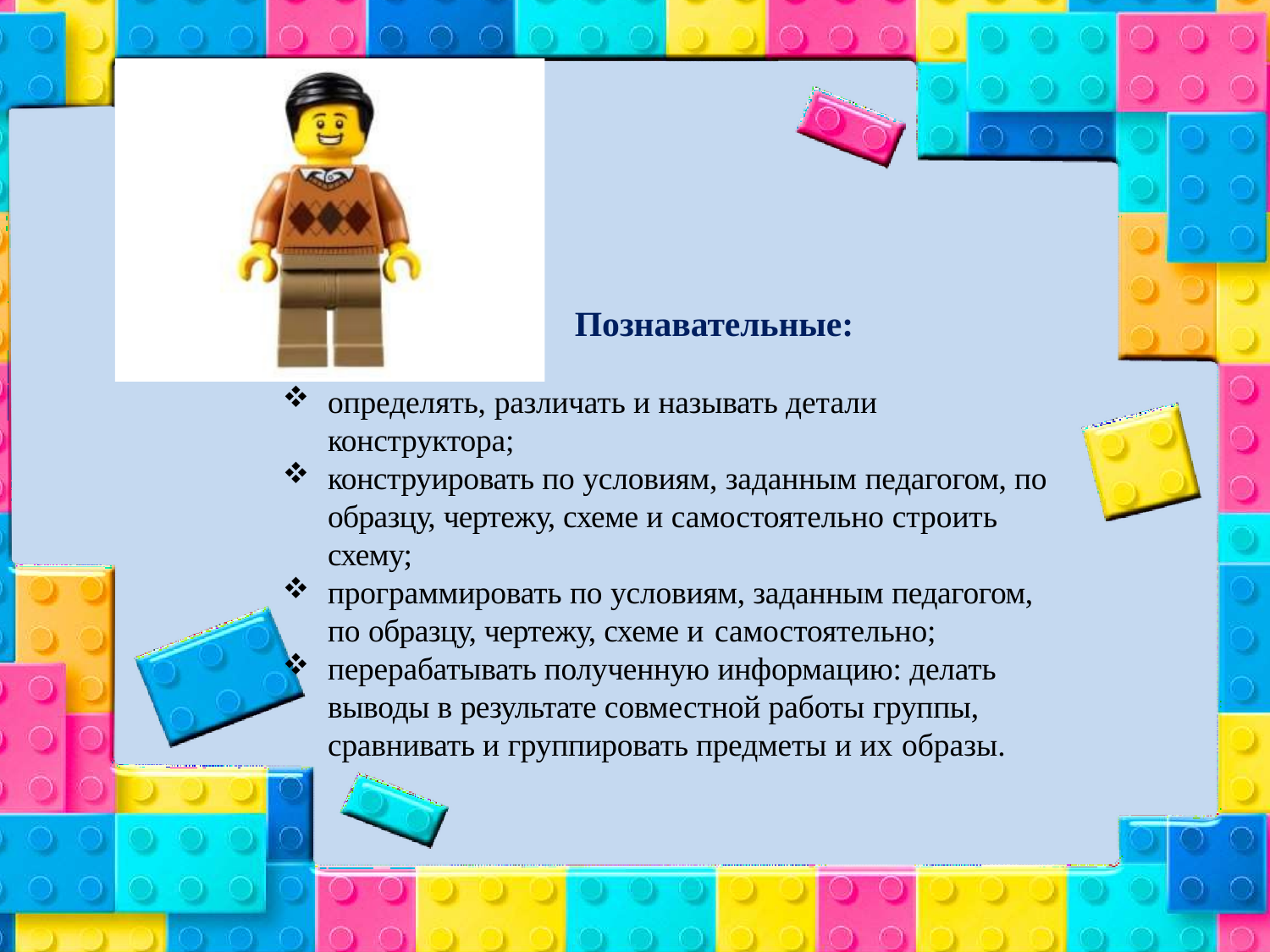

# Познавательные:
определять, различать и называть детали  конструктора;
конструировать по условиям, заданным педагогом, по  образцу, чертежу, схеме и самостоятельно строить  схему;
программировать по условиям, заданным педагогом,  по образцу, чертежу, схеме и самостоятельно;
перерабатывать полученную информацию: делать  выводы в результате совместной работы группы,  сравнивать и группировать предметы и их образы.